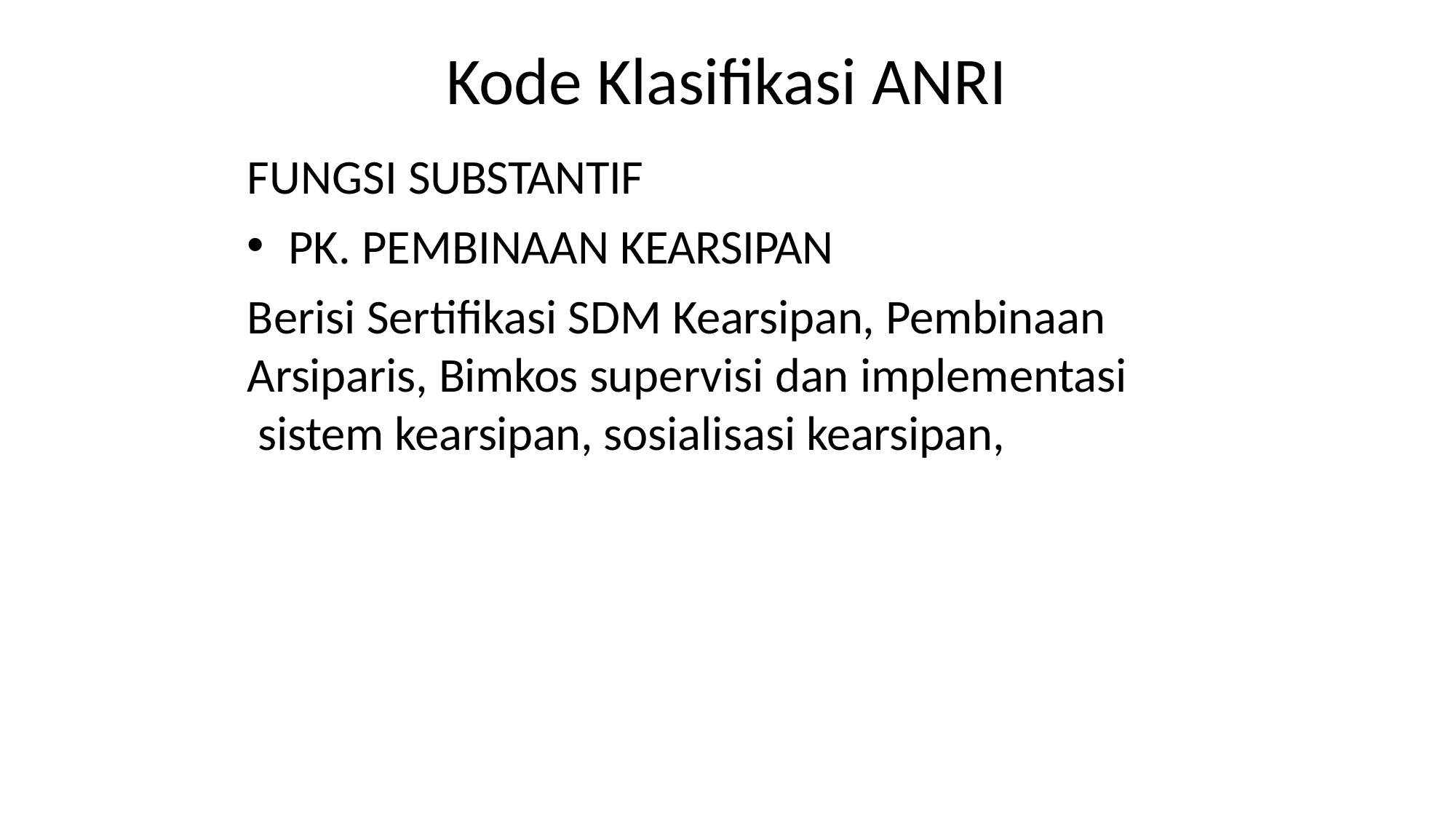

# Kode Klasifikasi ANRI
FUNGSI SUBSTANTIF
PK. PEMBINAAN KEARSIPAN
Berisi Sertifikasi SDM Kearsipan, Pembinaan  Arsiparis, Bimkos supervisi dan implementasi  sistem kearsipan, sosialisasi kearsipan,